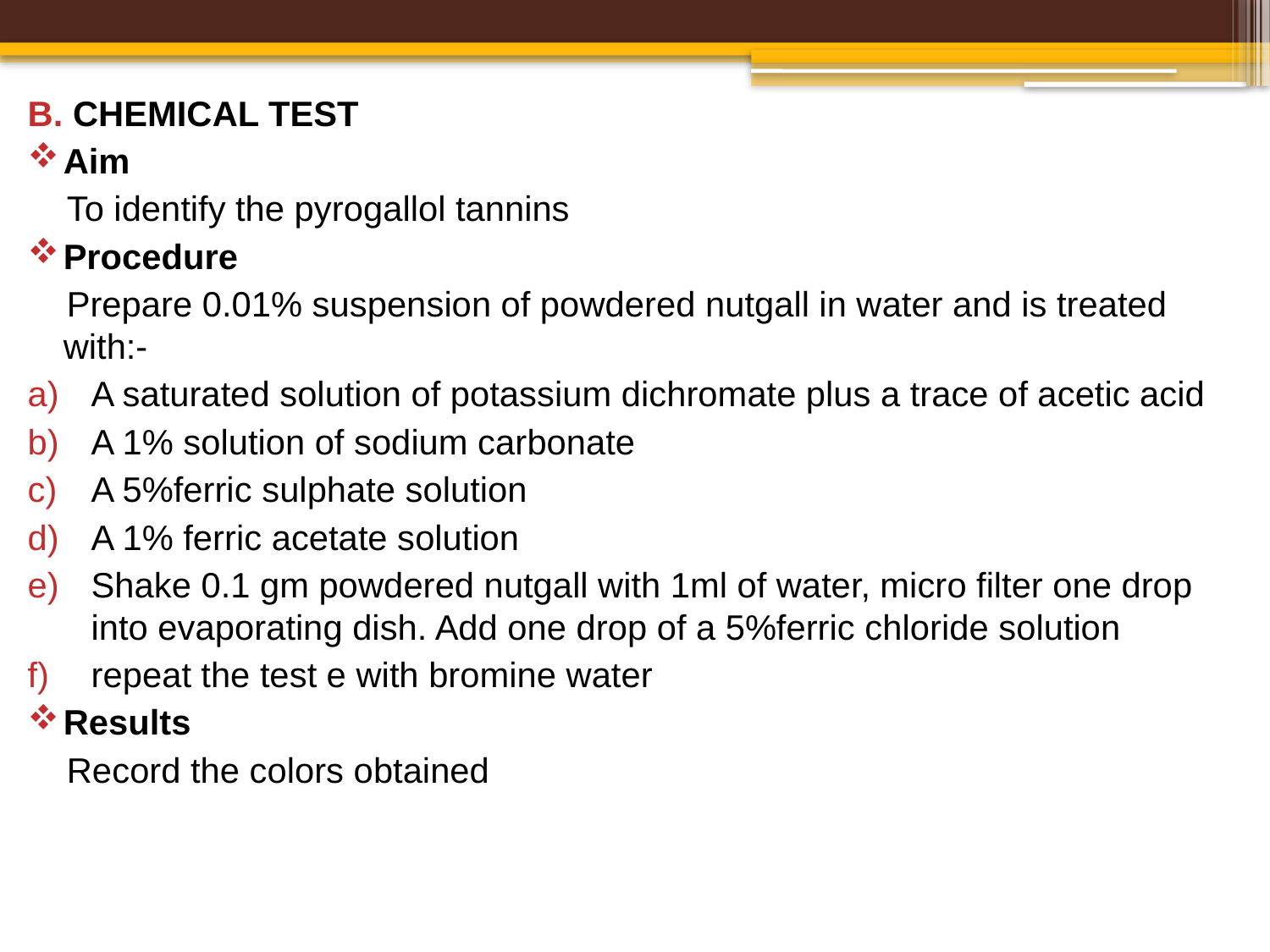

B. CHEMICAL TEST
Aim
    To identify the pyrogallol tannins
Procedure
    Prepare 0.01% suspension of powdered nutgall in water and is treated with:-
A saturated solution of potassium dichromate plus a trace of acetic acid
A 1% solution of sodium carbonate
A 5%ferric sulphate solution
A 1% ferric acetate solution
Shake 0.1 gm powdered nutgall with 1ml of water, micro filter one drop into evaporating dish. Add one drop of a 5%ferric chloride solution
repeat the test e with bromine water
Results
    Record the colors obtained